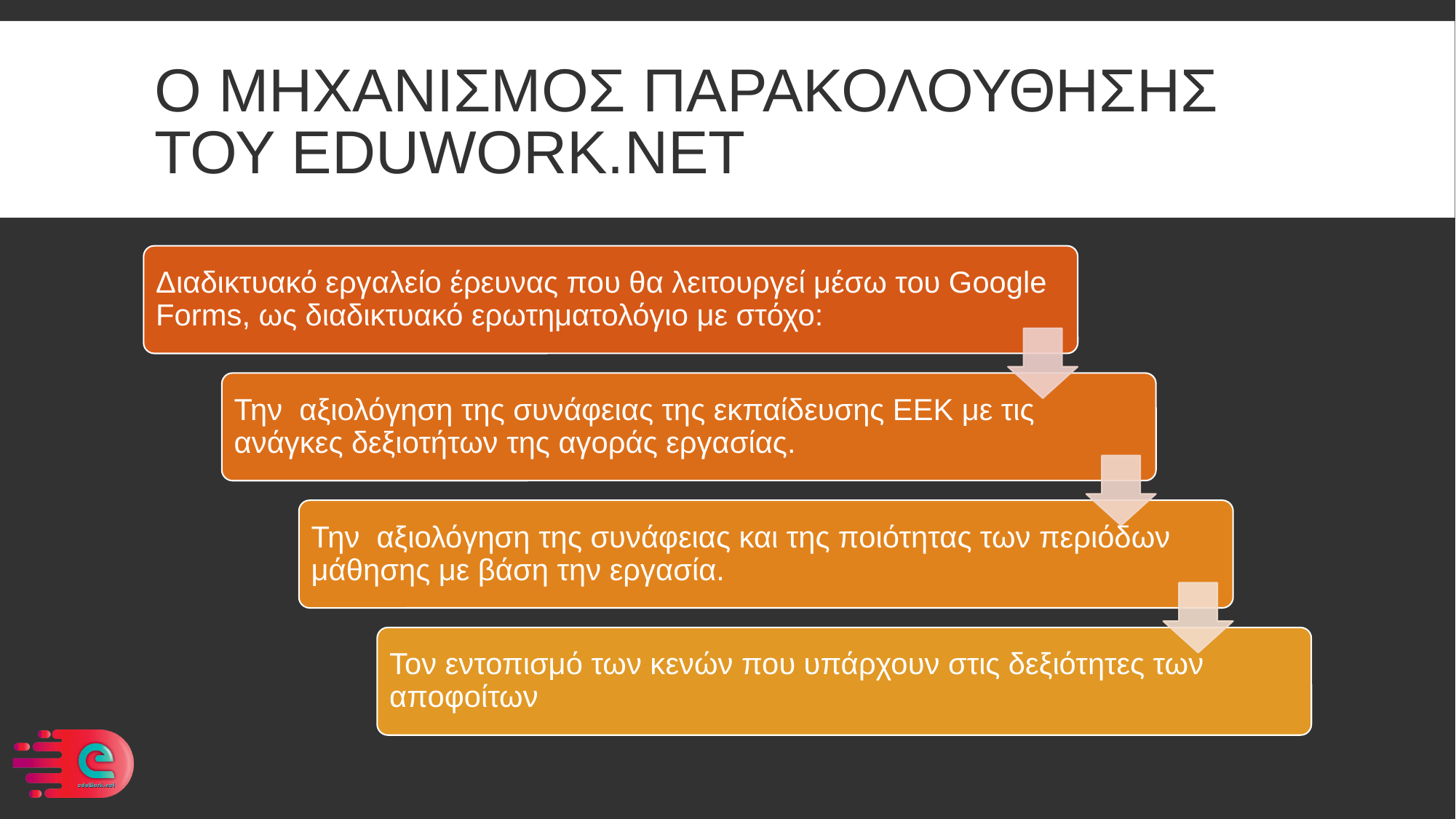

# Ο μηχανισμοσ παρακολουθησησ του eduwork.net
Διαδικτυακό εργαλείο έρευνας που θα λειτουργεί μέσω του Google Forms, ως διαδικτυακό ερωτηματολόγιο με στόχο:
Την  αξιολόγηση της συνάφειας της εκπαίδευσης ΕΕΚ με τις ανάγκες δεξιοτήτων της αγοράς εργασίας.
Την  αξιολόγηση της συνάφειας και της ποιότητας των περιόδων μάθησης με βάση την εργασία.
Τον εντοπισμό των κενών που υπάρχουν στις δεξιότητες των αποφοίτων